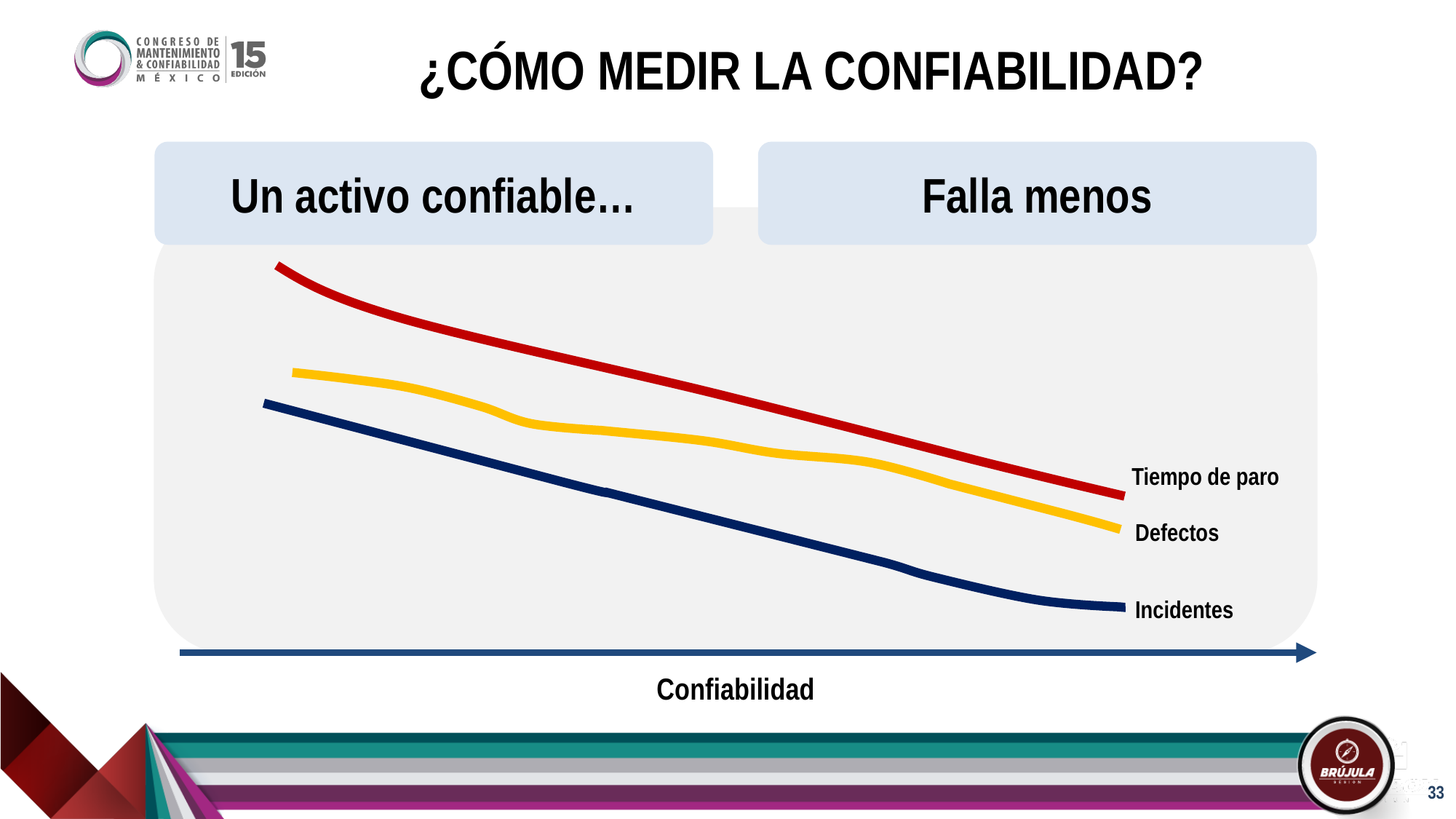

# ¿CÓMO MEDIR LA CONFIABILIDAD?
Un activo confiable…
Falla menos

Tiempo de paro
Defectos
Incidentes
Confiabilidad
33